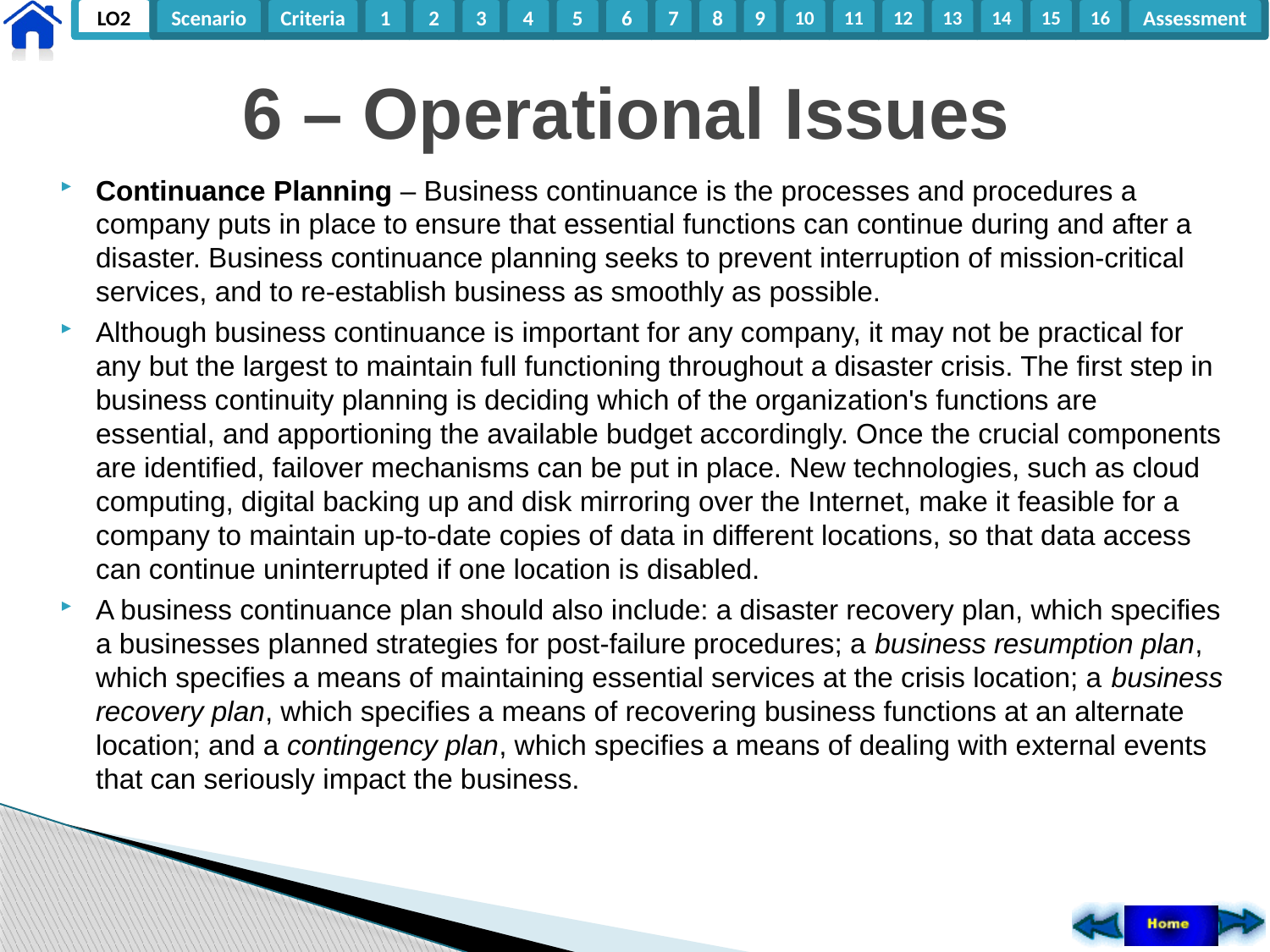

# 6 – Operational Issues
Continuance Planning – Business continuance is the processes and procedures a company puts in place to ensure that essential functions can continue during and after a disaster. Business continuance planning seeks to prevent interruption of mission-critical services, and to re-establish business as smoothly as possible.
Although business continuance is important for any company, it may not be practical for any but the largest to maintain full functioning throughout a disaster crisis. The first step in business continuity planning is deciding which of the organization's functions are essential, and apportioning the available budget accordingly. Once the crucial components are identified, failover mechanisms can be put in place. New technologies, such as cloud computing, digital backing up and disk mirroring over the Internet, make it feasible for a company to maintain up-to-date copies of data in different locations, so that data access can continue uninterrupted if one location is disabled.
A business continuance plan should also include: a disaster recovery plan, which specifies a businesses planned strategies for post-failure procedures; a business resumption plan, which specifies a means of maintaining essential services at the crisis location; a business recovery plan, which specifies a means of recovering business functions at an alternate location; and a contingency plan, which specifies a means of dealing with external events that can seriously impact the business.